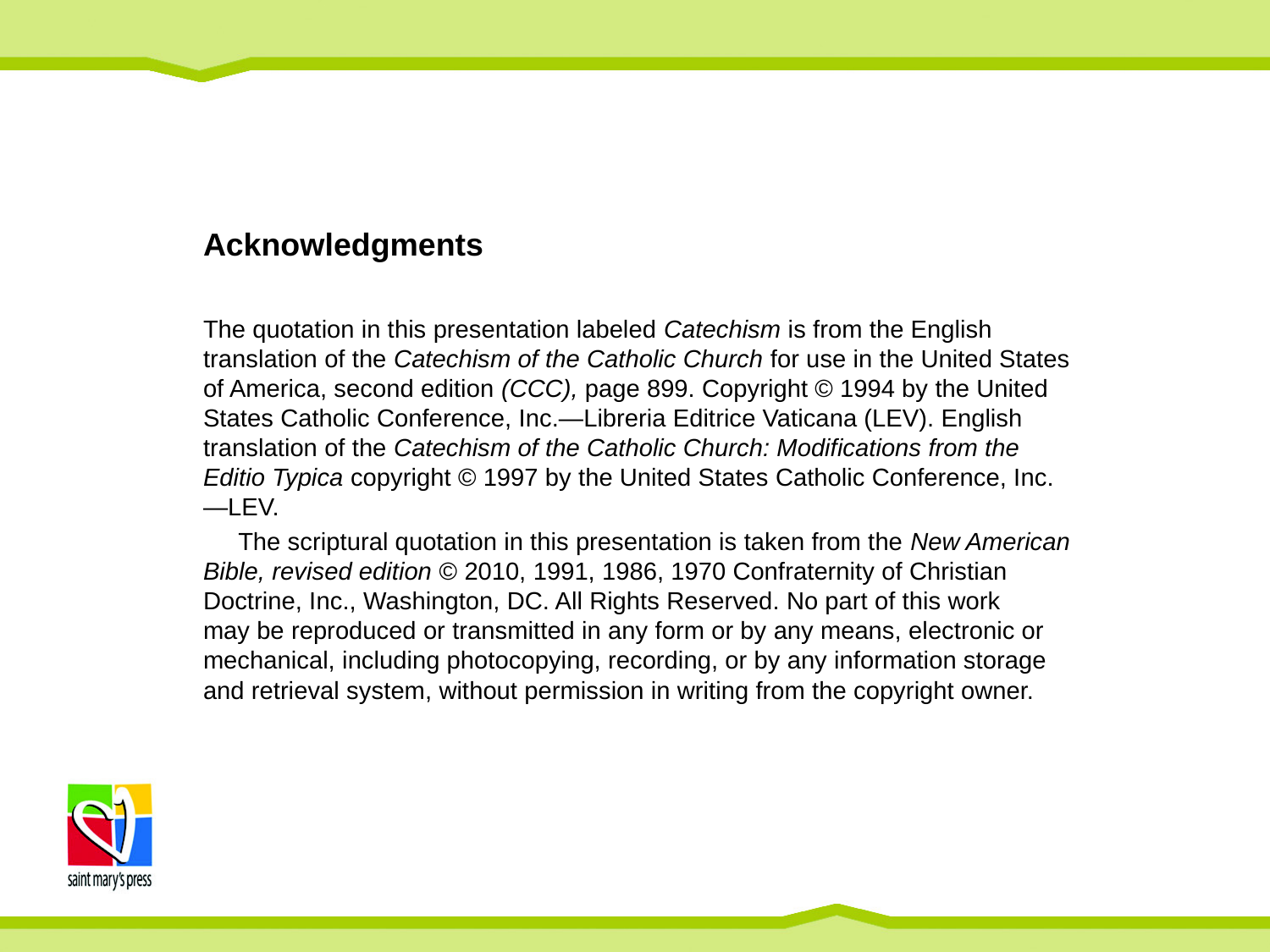

# Acknowledgments
The quotation in this presentation labeled Catechism is from the English translation of the Catechism of the Catholic Church for use in the United States of America, second edition (CCC), page 899. Copyright © 1994 by the United States Catholic Conference, Inc.—Libreria Editrice Vaticana (LEV). English translation of the Catechism of the Catholic Church: Modifications from the Editio Typica copyright © 1997 by the United States Catholic Conference, Inc.—LEV.
     The scriptural quotation in this presentation is taken from the New American Bible, revised edition © 2010, 1991, 1986, 1970 Confraternity of Christian Doctrine, Inc., Washington, DC. All Rights Reserved. No part of this work
may be reproduced or transmitted in any form or by any means, electronic or mechanical, including photocopying, recording, or by any information storage and retrieval system, without permission in writing from the copyright owner.